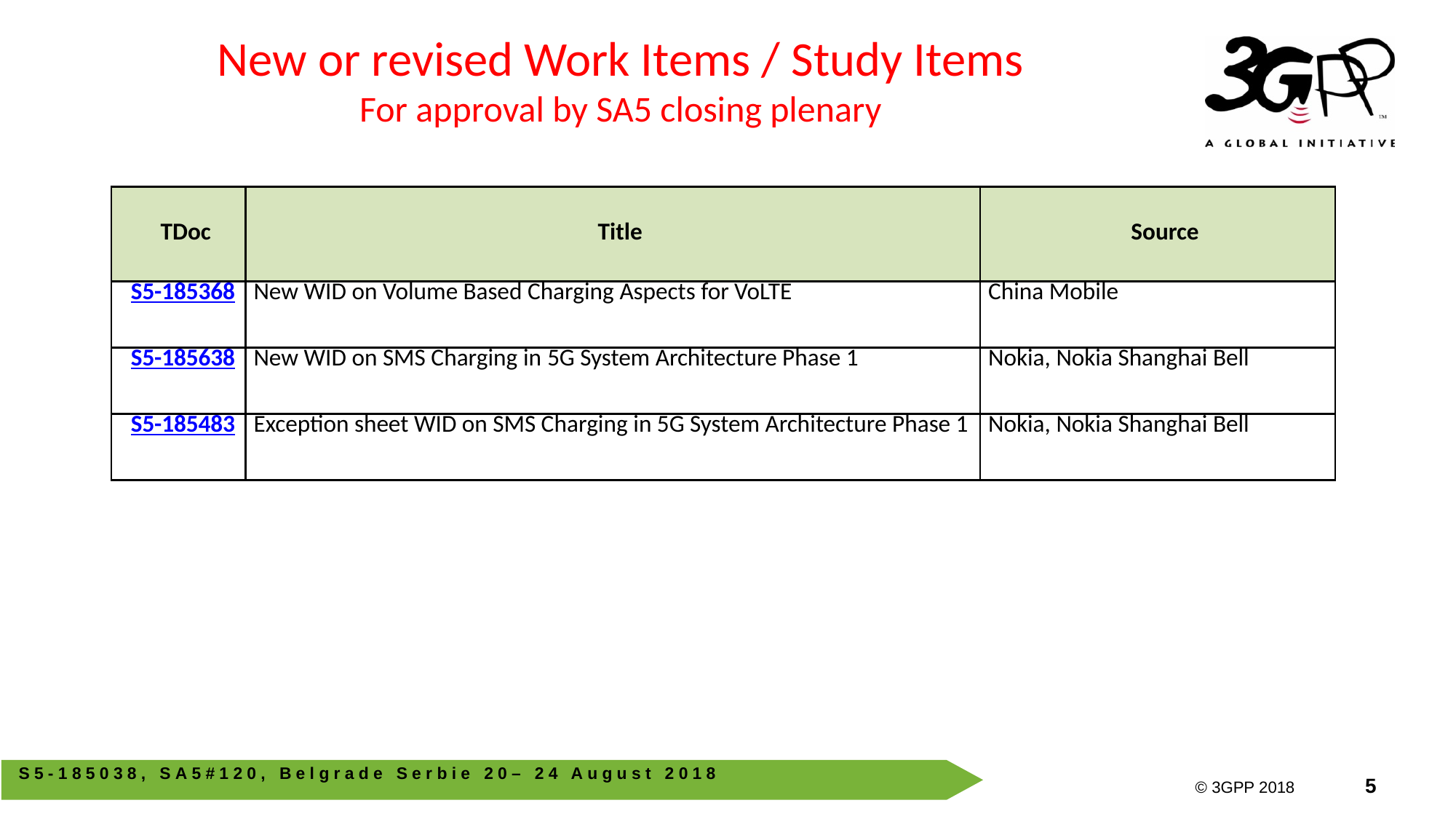

New or revised Work Items / Study Items
For approval by SA5 closing plenary
| TDoc | Title | Source |
| --- | --- | --- |
| S5-185368 | New WID on Volume Based Charging Aspects for VoLTE | China Mobile |
| S5-185638 | New WID on SMS Charging in 5G System Architecture Phase 1 | Nokia, Nokia Shanghai Bell |
| S5-185483 | Exception sheet WID on SMS Charging in 5G System Architecture Phase 1 | Nokia, Nokia Shanghai Bell |